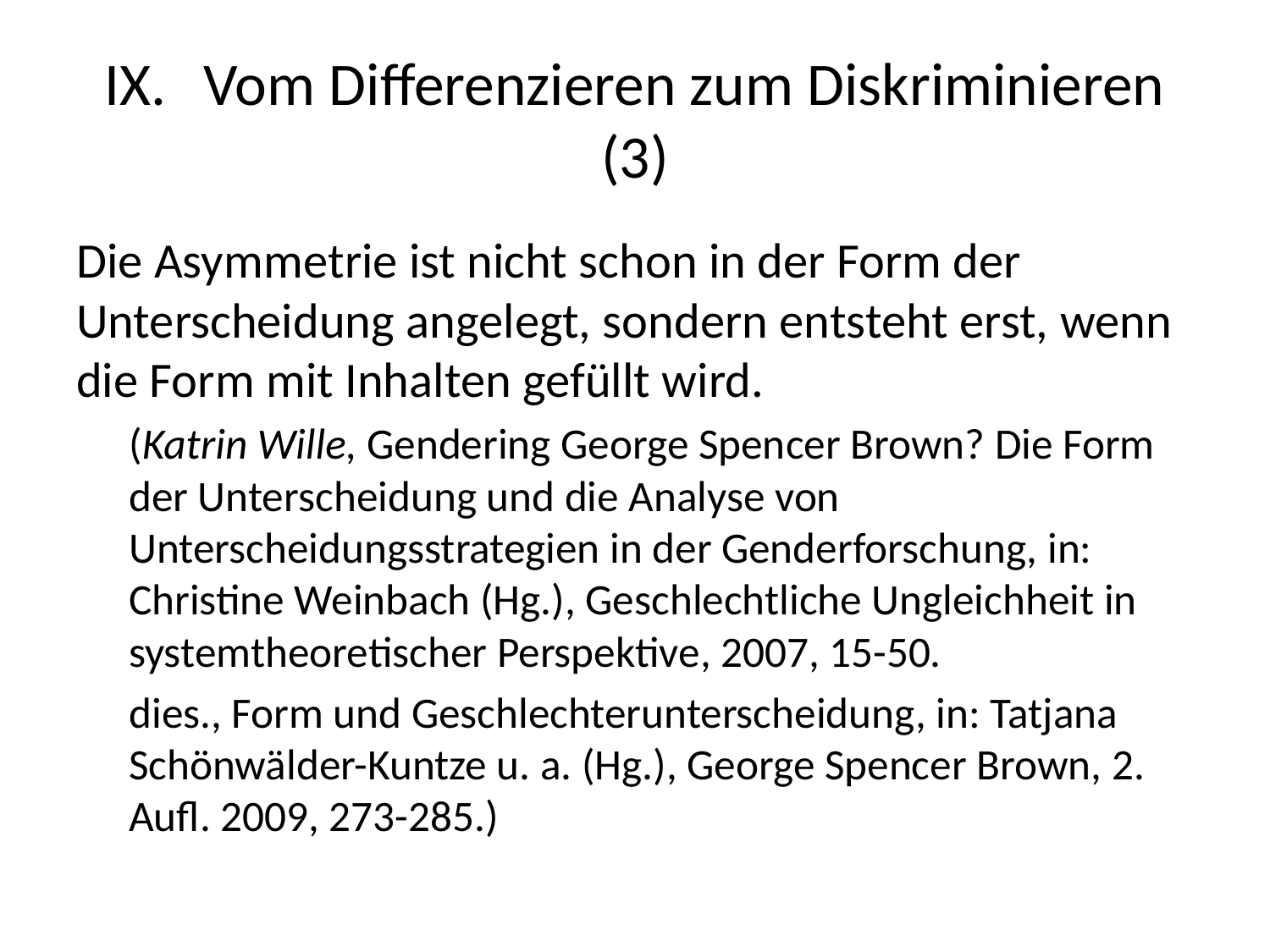

# IX.	Vom Differenzieren zum Diskriminieren (3)
Die Asymmetrie ist nicht schon in der Form der Unterscheidung angelegt, sondern entsteht erst, wenn die Form mit Inhalten gefüllt wird.
(Katrin Wille, Gendering George Spencer Brown? Die Form der Unterscheidung und die Analyse von Unterscheidungsstrategien in der Genderforschung, in: Christine Weinbach (Hg.), Geschlechtliche Ungleichheit in systemtheoretischer Perspektive, 2007, 15-50.
dies., Form und Geschlechterunterscheidung, in: Tatjana Schönwälder-Kuntze u. a. (Hg.), George Spencer Brown, 2. Aufl. 2009, 273-285.)